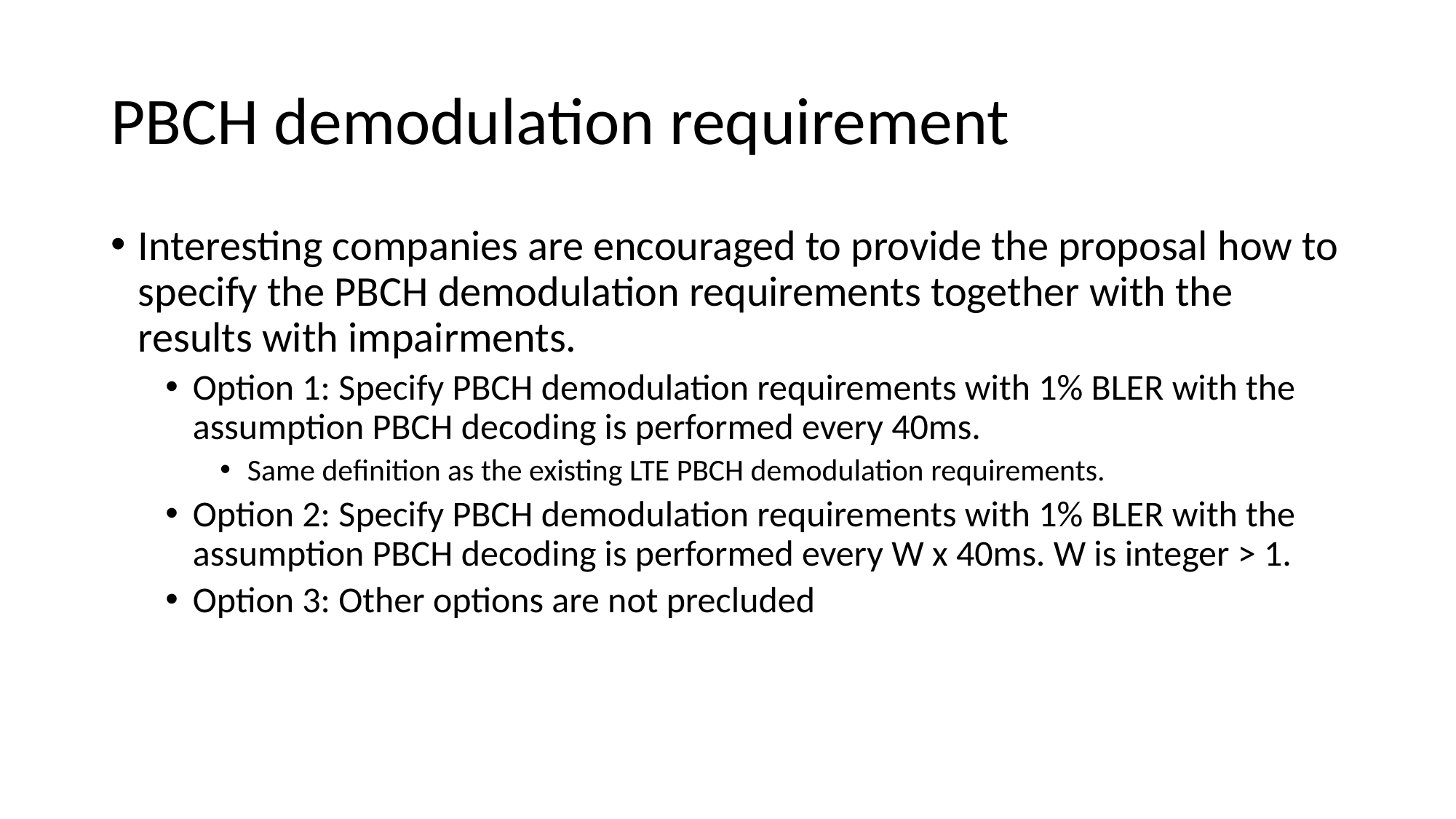

# PBCH demodulation requirement
Interesting companies are encouraged to provide the proposal how to specify the PBCH demodulation requirements together with the results with impairments.
Option 1: Specify PBCH demodulation requirements with 1% BLER with the assumption PBCH decoding is performed every 40ms.
Same definition as the existing LTE PBCH demodulation requirements.
Option 2: Specify PBCH demodulation requirements with 1% BLER with the assumption PBCH decoding is performed every W x 40ms. W is integer > 1.
Option 3: Other options are not precluded